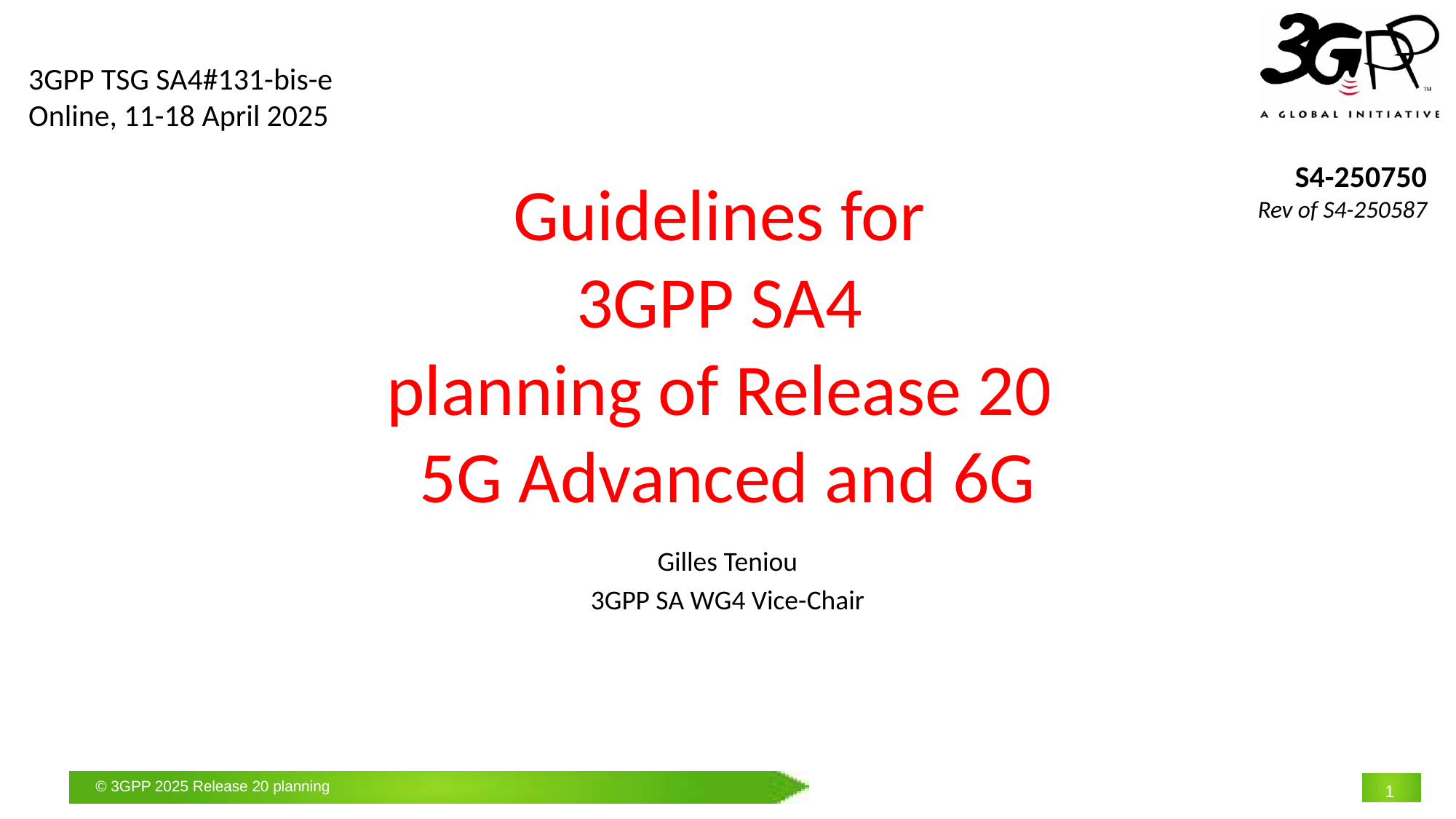

3GPP TSG SA4#131-bis-e
Online, 11-18 April 2025
S4-250750
Rev of S4-250587
# Guidelines for 3GPP SA4 planning of Release 20 5G Advanced and 6G
Gilles Teniou
3GPP SA WG4 Vice-Chair
1